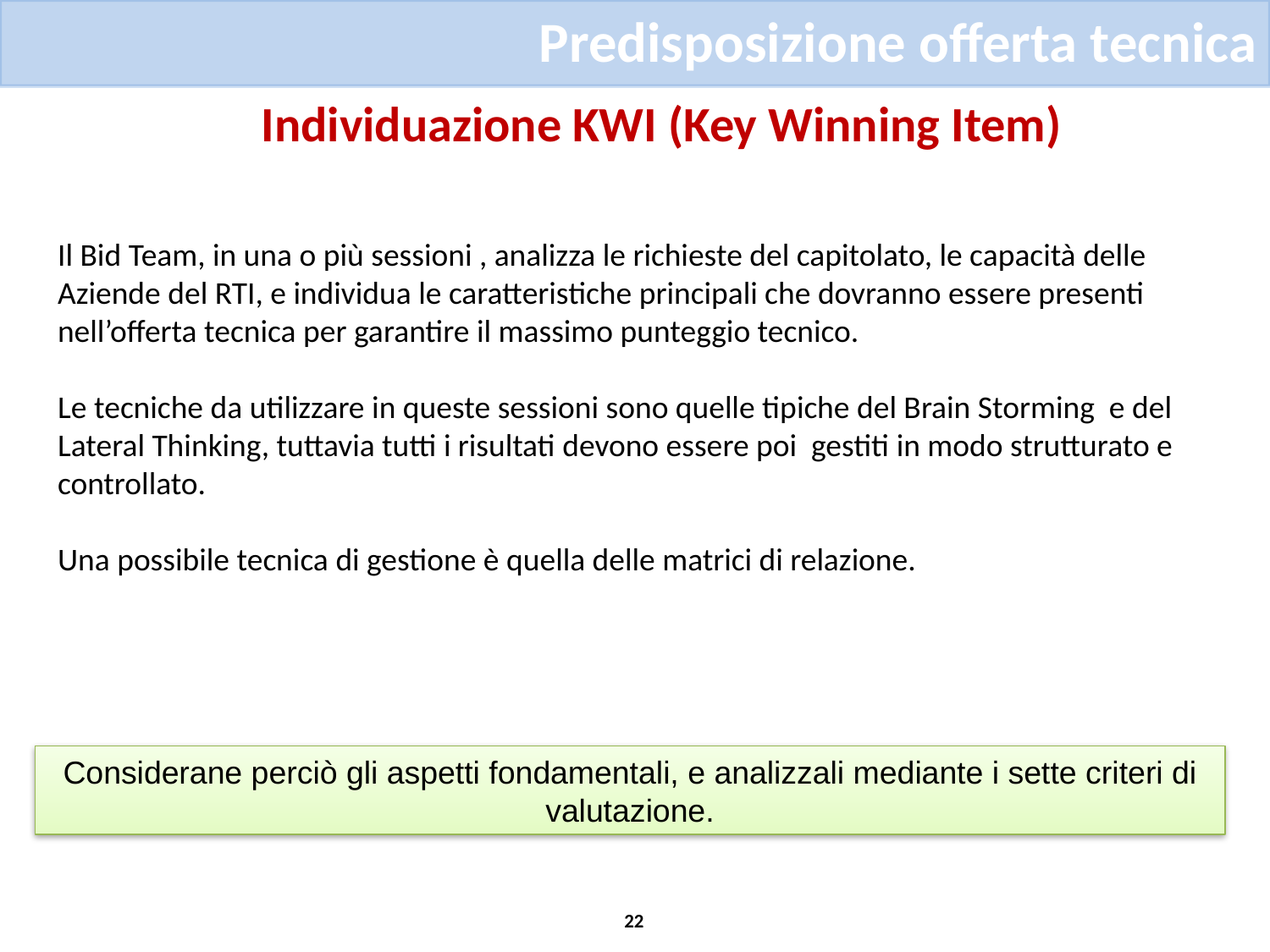

Predisposizione offerta tecnica
Individuazione KWI (Key Winning Item)
Il Bid Team, in una o più sessioni , analizza le richieste del capitolato, le capacità delle Aziende del RTI, e individua le caratteristiche principali che dovranno essere presenti nell’offerta tecnica per garantire il massimo punteggio tecnico.

Le tecniche da utilizzare in queste sessioni sono quelle tipiche del Brain Storming  e del Lateral Thinking, tuttavia tutti i risultati devono essere poi  gestiti in modo strutturato e controllato.

Una possibile tecnica di gestione è quella delle matrici di relazione.

Considerane perciò gli aspetti fondamentali, e analizzali mediante i sette criteri di valutazione.
22